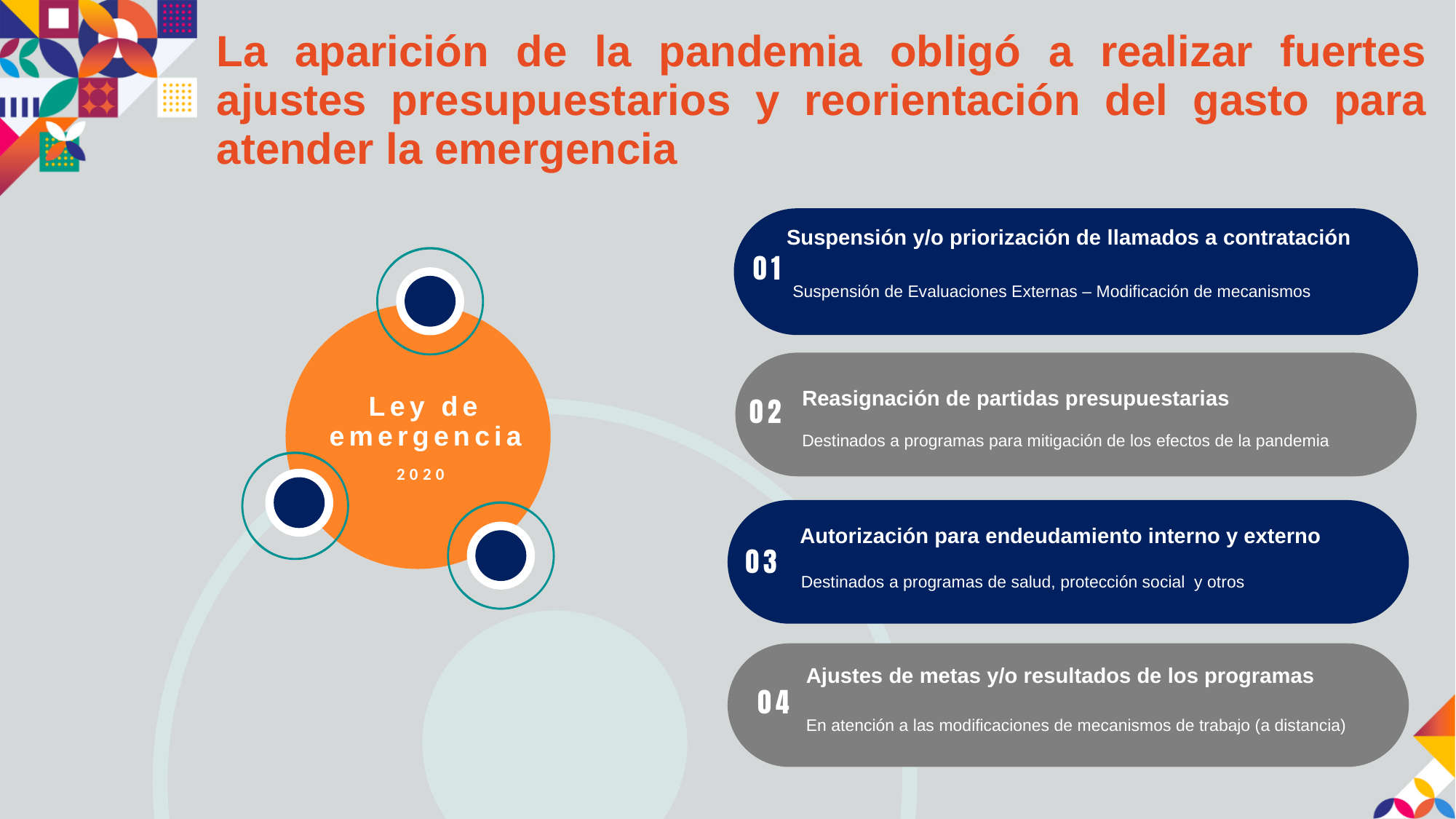

# La aparición de la pandemia obligó a realizar fuertes ajustes presupuestarios y reorientación del gasto para atender la emergencia
Suspensión y/o priorización de llamados a contratación

01
Suspensión de Evaluaciones Externas – Modificación de mecanismos
Reasignación de partidas presupuestarias

02
Destinados a programas para mitigación de los efectos de la pandemia
Autorización para endeudamiento interno y externo

03
Destinados a programas de salud, protección social  y otros
Ajustes de metas y/o resultados de los programas

04
En atención a las modificaciones de mecanismos de trabajo (a distancia)

Ley de emergencia
2020